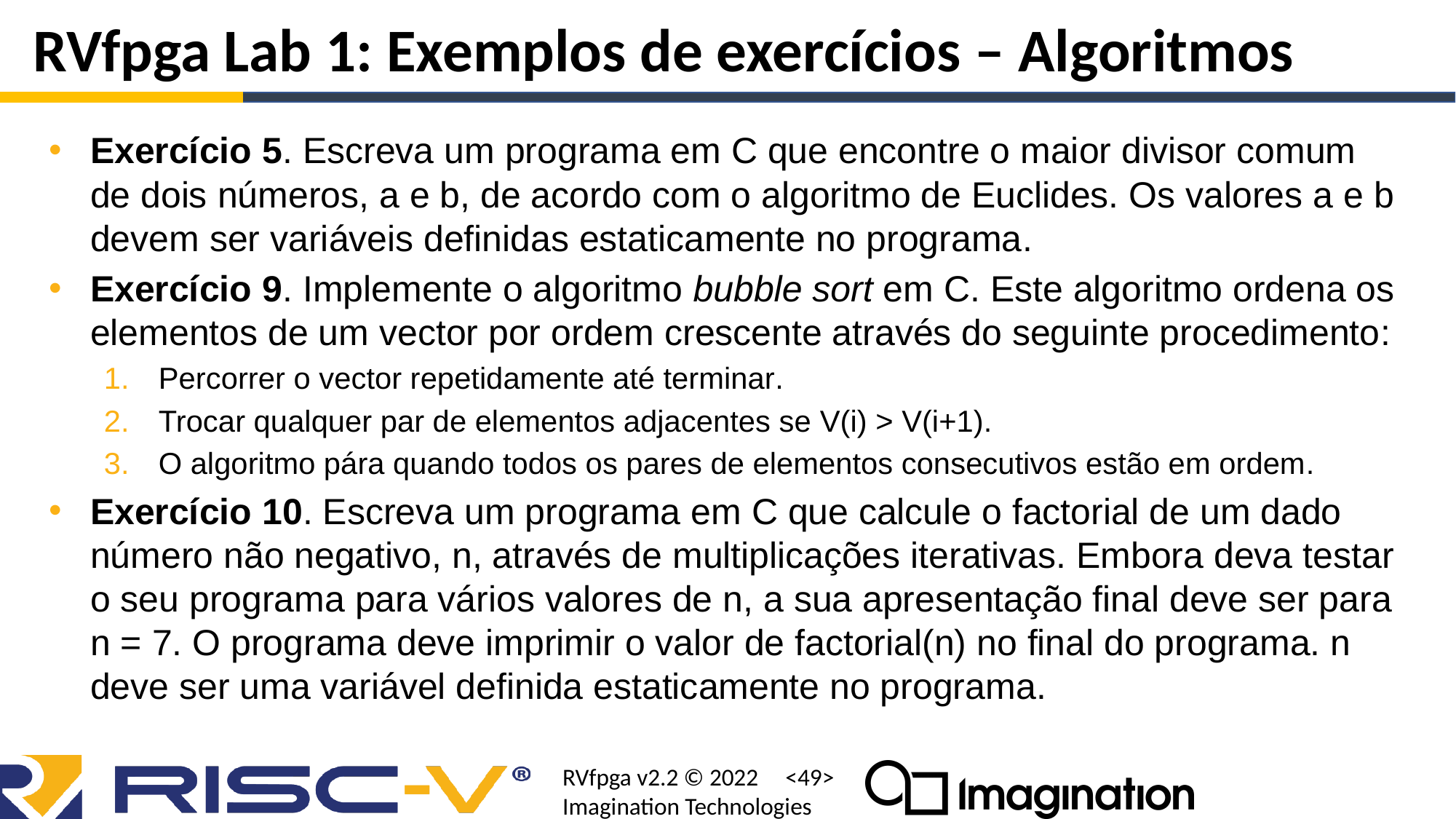

# RVfpga Lab 1: Exemplos de exercícios – Algoritmos
Exercício 5. Escreva um programa em C que encontre o maior divisor comum de dois números, a e b, de acordo com o algoritmo de Euclides. Os valores a e b devem ser variáveis definidas estaticamente no programa.
Exercício 9. Implemente o algoritmo bubble sort em C. Este algoritmo ordena os elementos de um vector por ordem crescente através do seguinte procedimento:
Percorrer o vector repetidamente até terminar.
Trocar qualquer par de elementos adjacentes se V(i) > V(i+1).
O algoritmo pára quando todos os pares de elementos consecutivos estão em ordem.
Exercício 10. Escreva um programa em C que calcule o factorial de um dado número não negativo, n, através de multiplicações iterativas. Embora deva testar o seu programa para vários valores de n, a sua apresentação final deve ser para n = 7. O programa deve imprimir o valor de factorial(n) no final do programa. n deve ser uma variável definida estaticamente no programa.